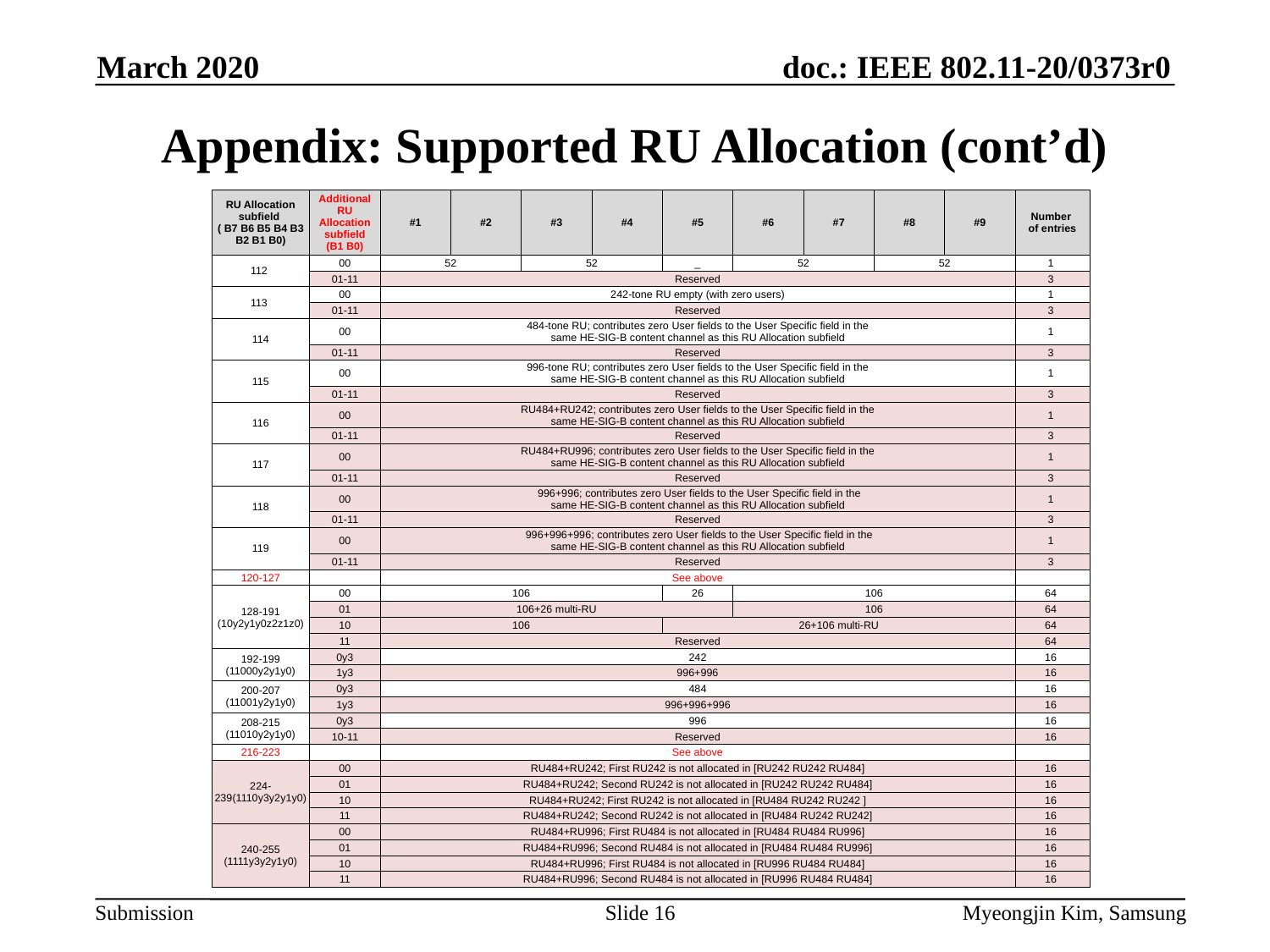

March 2020
# Appendix: Supported RU Allocation (cont’d)
| RU Allocation subfield ( B7 B6 B5 B4 B3 B2 B1 B0) | Additional RU Allocation subfield (B1 B0) | #1 | #2 | #3 | #4 | #5 | #6 | #7 | #8 | #9 | Number of entries |
| --- | --- | --- | --- | --- | --- | --- | --- | --- | --- | --- | --- |
| 112 | 00 | 52 |  | 52 |  | \_ | 52 |  | 52 |  | 1 |
|  | 01-11 | Reserved |  |  |  |  |  |  |  |  | 3 |
| 113 | 00 | 242-tone RU empty (with zero users) |  |  |  |  |  |  |  |  | 1 |
|  | 01-11 | Reserved |  |  |  |  |  |  |  |  | 3 |
| 114 | 00 | 484-tone RU; contributes zero User fields to the User Specific field in the same HE-SIG-B content channel as this RU Allocation subfield |  |  |  |  |  |  |  |  | 1 |
|  | 01-11 | Reserved |  |  |  |  |  |  |  |  | 3 |
| 115 | 00 | 996-tone RU; contributes zero User fields to the User Specific field in the same HE-SIG-B content channel as this RU Allocation subfield |  |  |  |  |  |  |  |  | 1 |
|  | 01-11 | Reserved |  |  |  |  |  |  |  |  | 3 |
| 116 | 00 | RU484+RU242; contributes zero User fields to the User Specific field in the same HE-SIG-B content channel as this RU Allocation subfield |  |  |  |  |  |  |  |  | 1 |
|  | 01-11 | Reserved |  |  |  |  |  |  |  |  | 3 |
| 117 | 00 | RU484+RU996; contributes zero User fields to the User Specific field in the same HE-SIG-B content channel as this RU Allocation subfield |  |  |  |  |  |  |  |  | 1 |
|  | 01-11 | Reserved |  |  |  |  |  |  |  |  | 3 |
| 118 | 00 | 996+996; contributes zero User fields to the User Specific field in the same HE-SIG-B content channel as this RU Allocation subfield |  |  |  |  |  |  |  |  | 1 |
|  | 01-11 | Reserved |  |  |  |  |  |  |  |  | 3 |
| 119 | 00 | 996+996+996; contributes zero User fields to the User Specific field in the same HE-SIG-B content channel as this RU Allocation subfield |  |  |  |  |  |  |  |  | 1 |
|  | 01-11 | Reserved |  |  |  |  |  |  |  |  | 3 |
| 120-127 |  | See above |  |  |  |  |  |  |  |  |  |
| 128-191 (10y2y1y0z2z1z0) | 00 | 106 |  |  |  | 26 | 106 |  |  |  | 64 |
|  | 01 | 106+26 multi-RU |  |  |  |  | 106 |  |  |  | 64 |
|  | 10 | 106 |  |  |  | 26+106 multi-RU |  |  |  |  | 64 |
|  | 11 | Reserved |  |  |  |  |  |  |  |  | 64 |
| 192-199 (11000y2y1y0) | 0y3 | 242 |  |  |  |  |  |  |  |  | 16 |
|  | 1y3 | 996+996 |  |  |  |  |  |  |  |  | 16 |
| 200-207 (11001y2y1y0) | 0y3 | 484 |  |  |  |  |  |  |  |  | 16 |
|  | 1y3 | 996+996+996 |  |  |  |  |  |  |  |  | 16 |
| 208-215 (11010y2y1y0) | 0y3 | 996 |  |  |  |  |  |  |  |  | 16 |
|  | 10-11 | Reserved |  |  |  |  |  |  |  |  | 16 |
| 216-223 |  | See above |  |  |  |  |  |  |  |  |  |
| 224-239(1110y3y2y1y0) | 00 | RU484+RU242; First RU242 is not allocated in [RU242 RU242 RU484] |  |  |  |  |  |  |  |  | 16 |
|  | 01 | RU484+RU242; Second RU242 is not allocated in [RU242 RU242 RU484] |  |  |  |  |  |  |  |  | 16 |
|  | 10 | RU484+RU242; First RU242 is not allocated in [RU484 RU242 RU242 ] |  |  |  |  |  |  |  |  | 16 |
|  | 11 | RU484+RU242; Second RU242 is not allocated in [RU484 RU242 RU242] |  |  |  |  |  |  |  |  | 16 |
| 240-255 (1111y3y2y1y0) | 00 | RU484+RU996; First RU484 is not allocated in [RU484 RU484 RU996] |  |  |  |  |  |  |  |  | 16 |
|  | 01 | RU484+RU996; Second RU484 is not allocated in [RU484 RU484 RU996] |  |  |  |  |  |  |  |  | 16 |
|  | 10 | RU484+RU996; First RU484 is not allocated in [RU996 RU484 RU484] |  |  |  |  |  |  |  |  | 16 |
|  | 11 | RU484+RU996; Second RU484 is not allocated in [RU996 RU484 RU484] |  |  |  |  |  |  |  |  | 16 |
Slide 16
Myeongjin Kim, Samsung